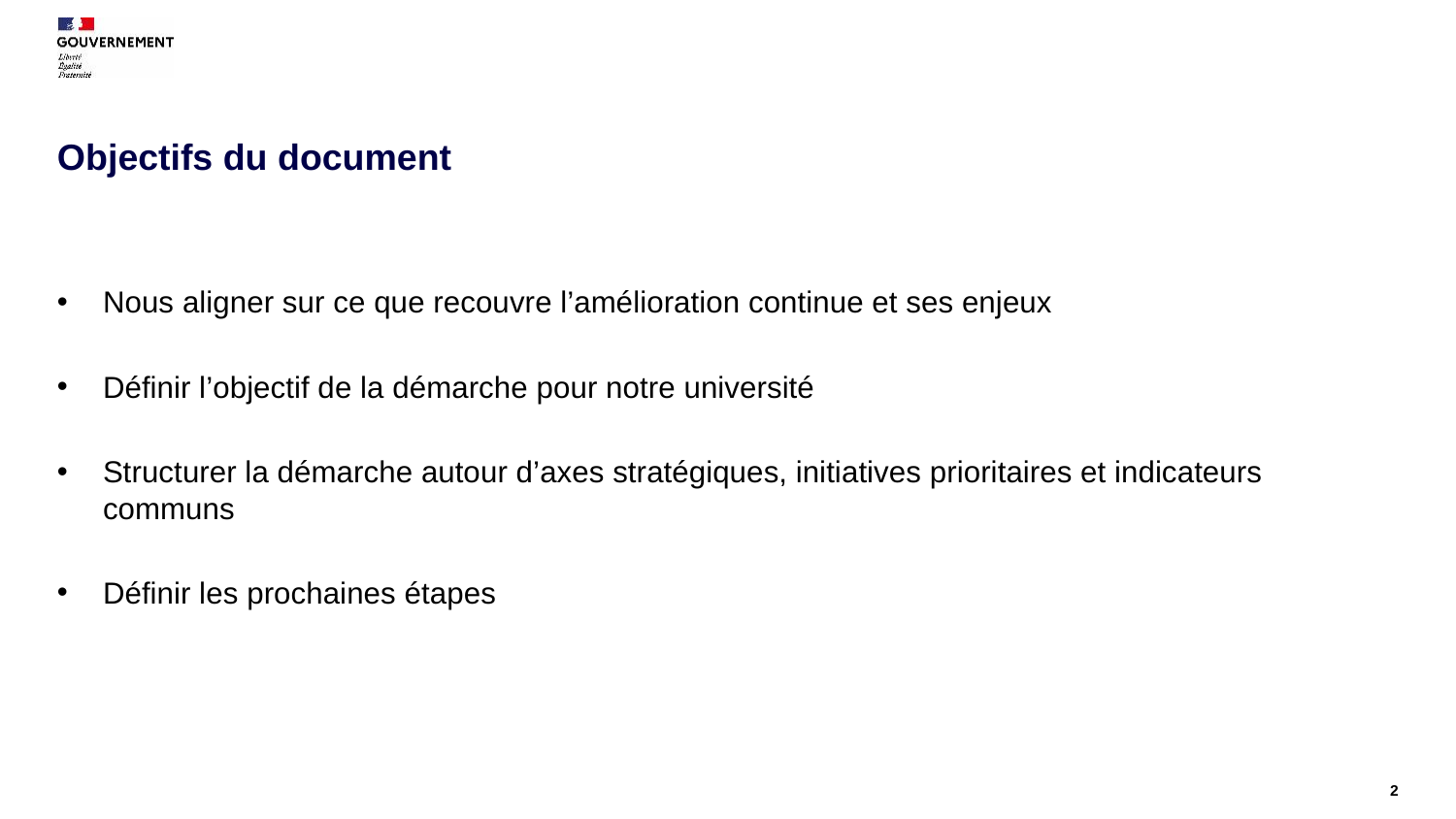

# Objectifs du document
Nous aligner sur ce que recouvre l’amélioration continue et ses enjeux
Définir l’objectif de la démarche pour notre université
Structurer la démarche autour d’axes stratégiques, initiatives prioritaires et indicateurs communs
Définir les prochaines étapes